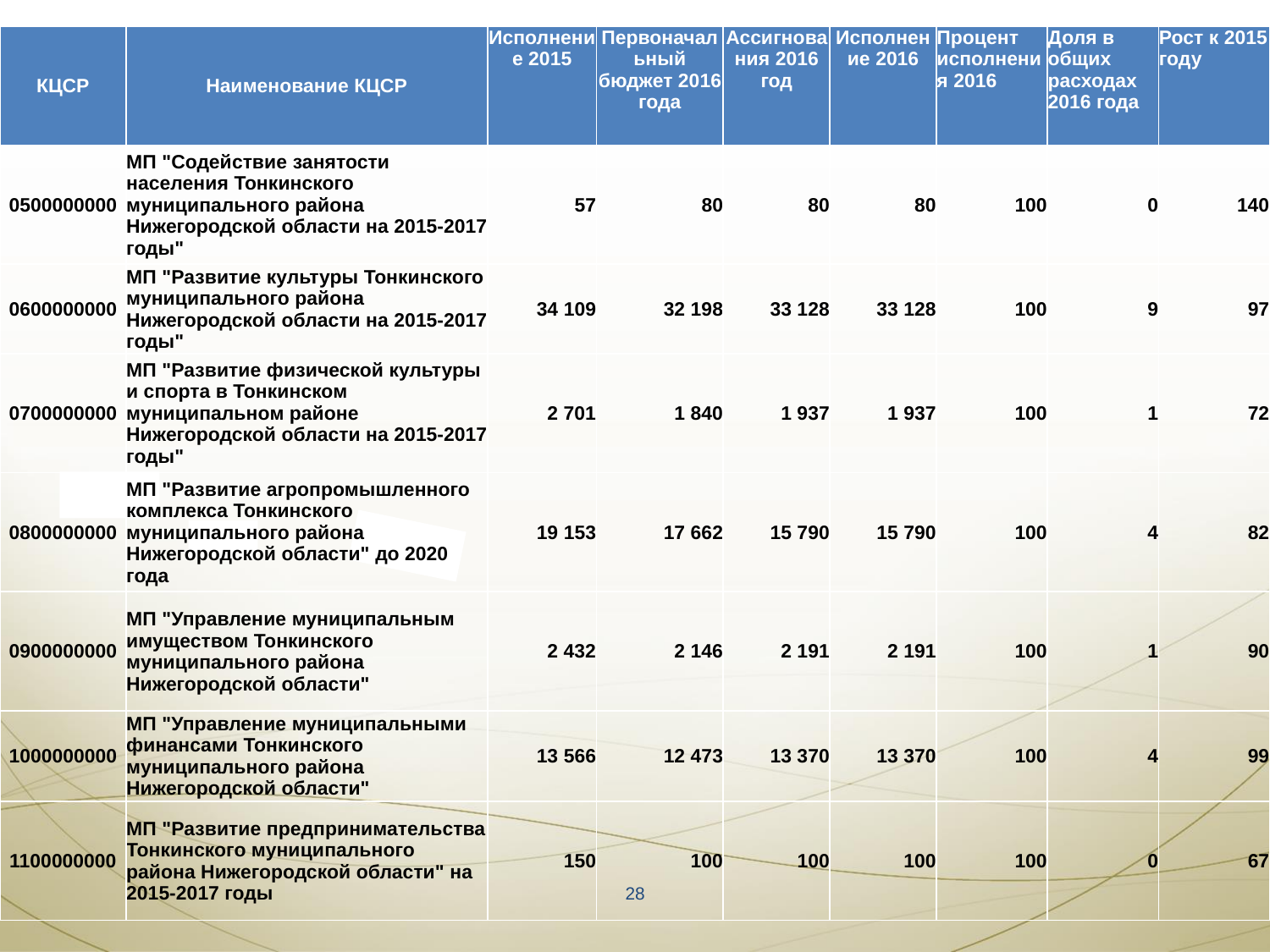

| КЦСР | Наименование КЦСР | Исполнение 2015 | Первоначальный бюджет 2016 года | Ассигнования 2016 год | Исполнение 2016 | Процент исполнения 2016 | Доля в общих расходах 2016 года | Рост к 2015 году |
| --- | --- | --- | --- | --- | --- | --- | --- | --- |
| 0500000000 | МП "Содействие занятости населения Тонкинского муниципального района Нижегородской области на 2015-2017 годы" | 57 | 80 | 80 | 80 | 100 | 0 | 140 |
| 0600000000 | МП "Развитие культуры Тонкинского муниципального района Нижегородской области на 2015-2017 годы" | 34 109 | 32 198 | 33 128 | 33 128 | 100 | 9 | 97 |
| 0700000000 | МП "Развитие физической культуры и спорта в Тонкинском муниципальном районе Нижегородской области на 2015-2017 годы" | 2 701 | 1 840 | 1 937 | 1 937 | 100 | 1 | 72 |
| 0800000000 | МП "Развитие агропромышленного комплекса Тонкинского муниципального района Нижегородской области" до 2020 года | 19 153 | 17 662 | 15 790 | 15 790 | 100 | 4 | 82 |
| 0900000000 | МП "Управление муниципальным имуществом Тонкинского муниципального района Нижегородской области" | 2 432 | 2 146 | 2 191 | 2 191 | 100 | 1 | 90 |
| 1000000000 | МП "Управление муниципальными финансами Тонкинского муниципального района Нижегородской области" | 13 566 | 12 473 | 13 370 | 13 370 | 100 | 4 | 99 |
| 1100000000 | МП "Развитие предпринимательства Тонкинского муниципального района Нижегородской области" на 2015-2017 годы | 150 | 100 | 100 | 100 | 100 | 0 | 67 |

28